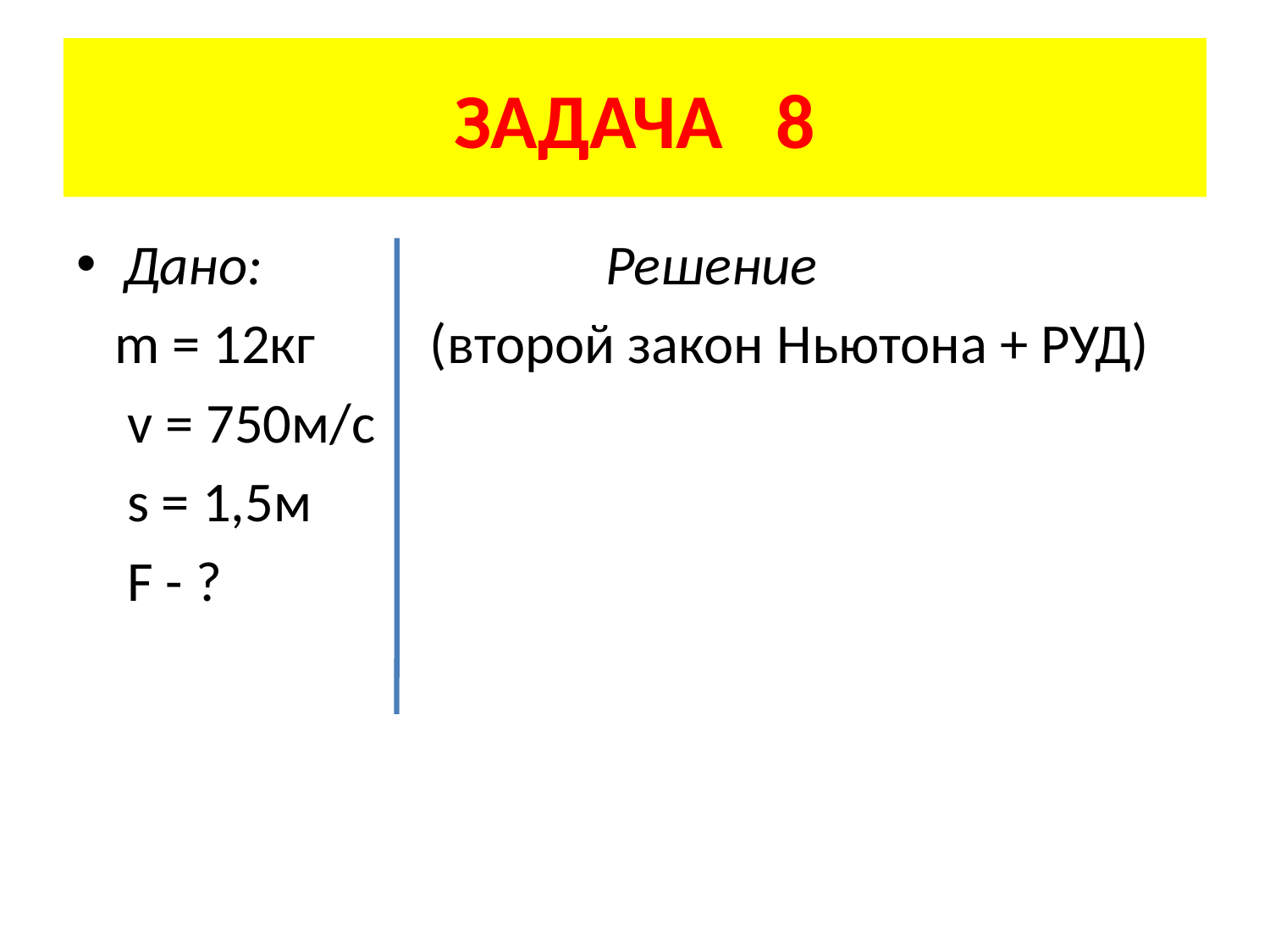

# ЗАДАЧА   8
Дано:                           Решение
   m = 12кг         (второй закон Ньютона + РУД)
    v = 750м/с
    s = 1,5м
    F - ?